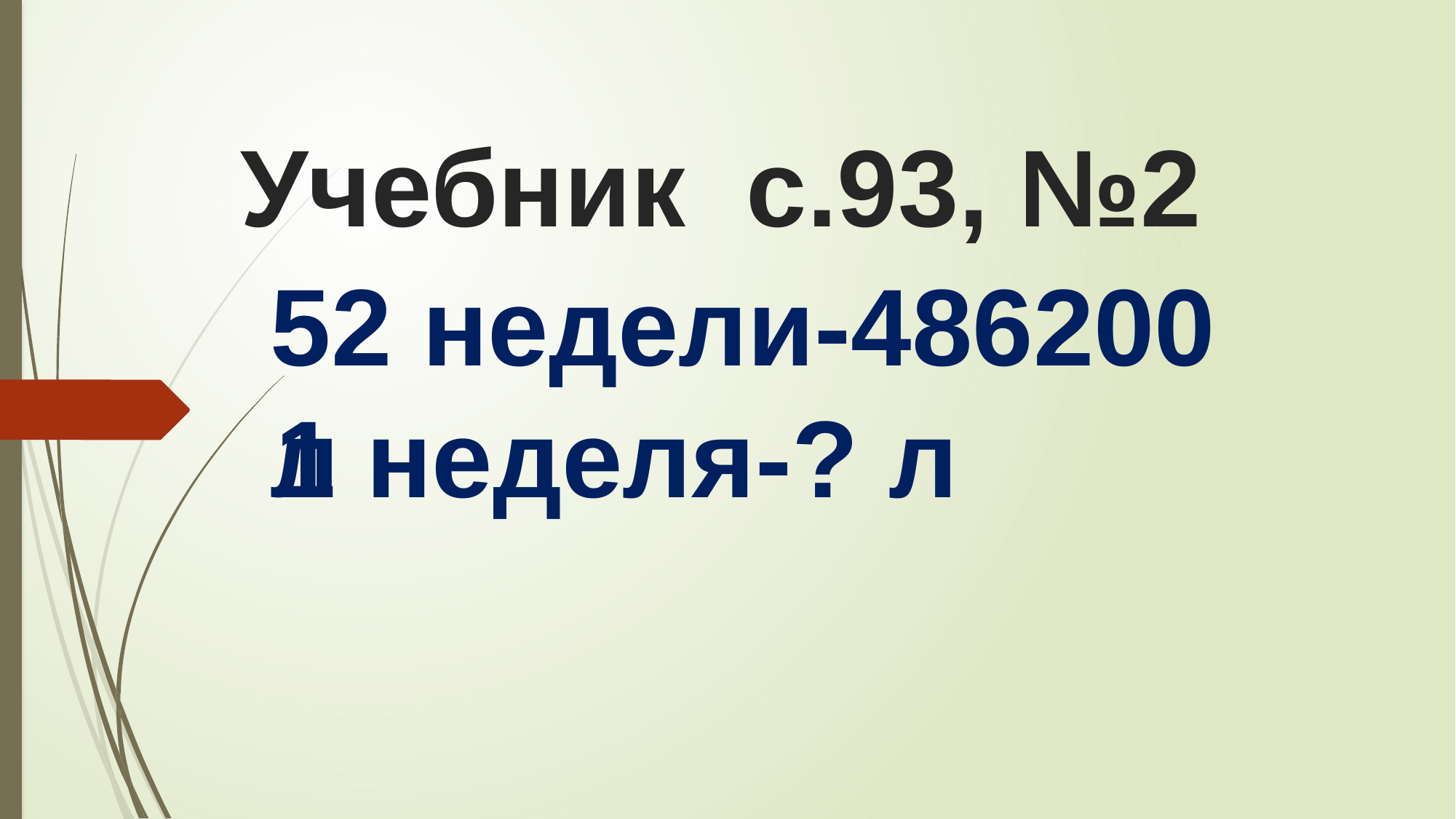

# Учебник  с.93, №2
52 недели-486200 л
1 неделя-? л